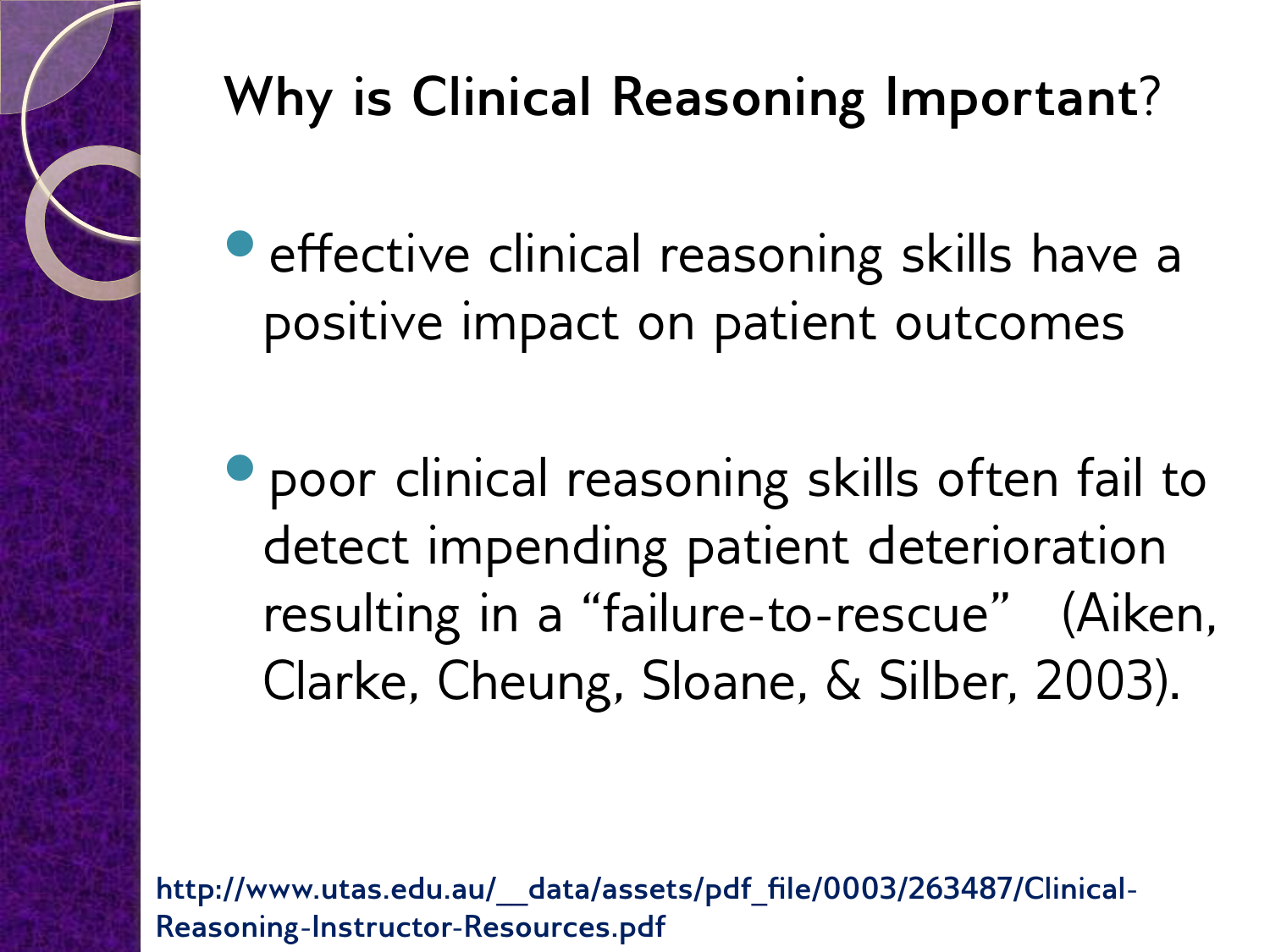

Why is Clinical Reasoning Important?

effective clinical reasoning skills have a positive impact on patient outcomes

poor clinical reasoning skills often fail to detect impending patient deterioration resulting in a “failure-to-rescue”   (Aiken, Clarke, Cheung, Sloane, & Silber, 2003).

http://www.utas.edu.au/__data/assets/pdf_file/0003/263487/Clinical-Reasoning-Instructor-Resources.pdf